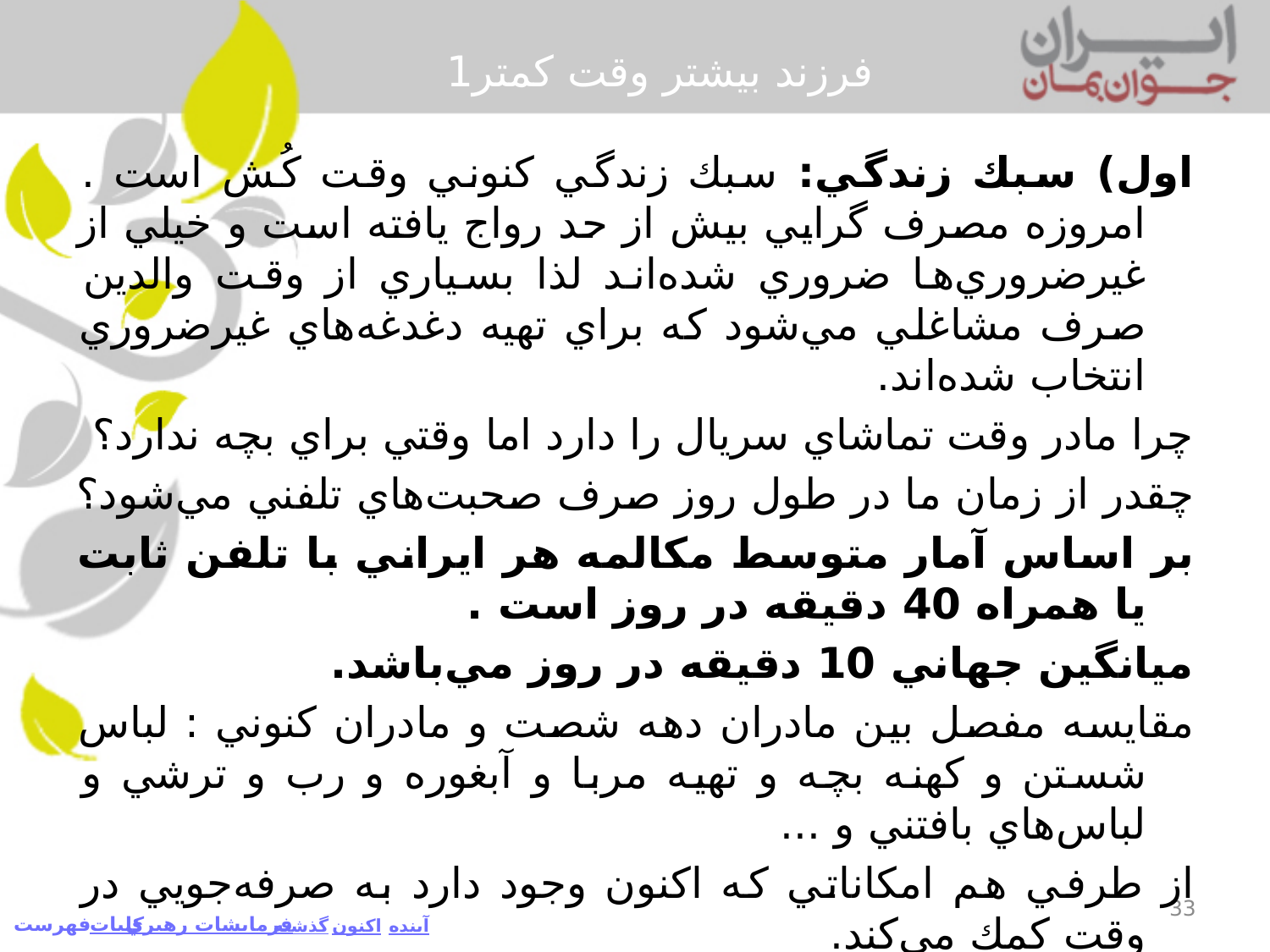

# فرزند بيشتر وقت كمتر1
اول) سبك زندگي: سبك زندگي كنوني وقت كُش است . امروزه مصرف گرايي بيش از حد رواج يافته است و خيلي از غيرضروري‌ها ضروري شده‌اند لذا بسياري از وقت والدين صرف مشاغلي مي‌شود كه براي تهيه دغدغه‌هاي غيرضروري انتخاب شده‌اند.
	چرا مادر وقت تماشاي سريال را دارد اما وقتي براي بچه‌ ندارد؟
	چقدر از زمان ما در طول روز صرف صحبت‌هاي تلفني مي‌شود؟
	بر اساس آمار متوسط مكالمه هر ايراني با تلفن ثابت يا همراه 40 دقيقه در روز است .
	ميانگين جهاني 10 دقيقه در روز مي‌باشد.
	مقايسه مفصل بين مادران دهه شصت و مادران كنوني : لباس شستن و كهنه بچه و تهيه مربا و آبغوره و رب و ترشي و لباس‌هاي بافتني و ...
	از طرفي هم امكاناتي كه اكنون وجود دارد به صرفه‌جويي در وقت كمك مي‌كند.
	پس چرا مادرهاي گذشته وقت بيشتري داشتند؟
دوم) صرفه جويي در وقت با فرزندان بيشتر: در سبك زندگيِ پدران و مادران ما، فرزندان بزرگ‌تر در نگهداري فرزند و كارهاي خانه كمك كار والدين و عصاي آنها بودند.
33